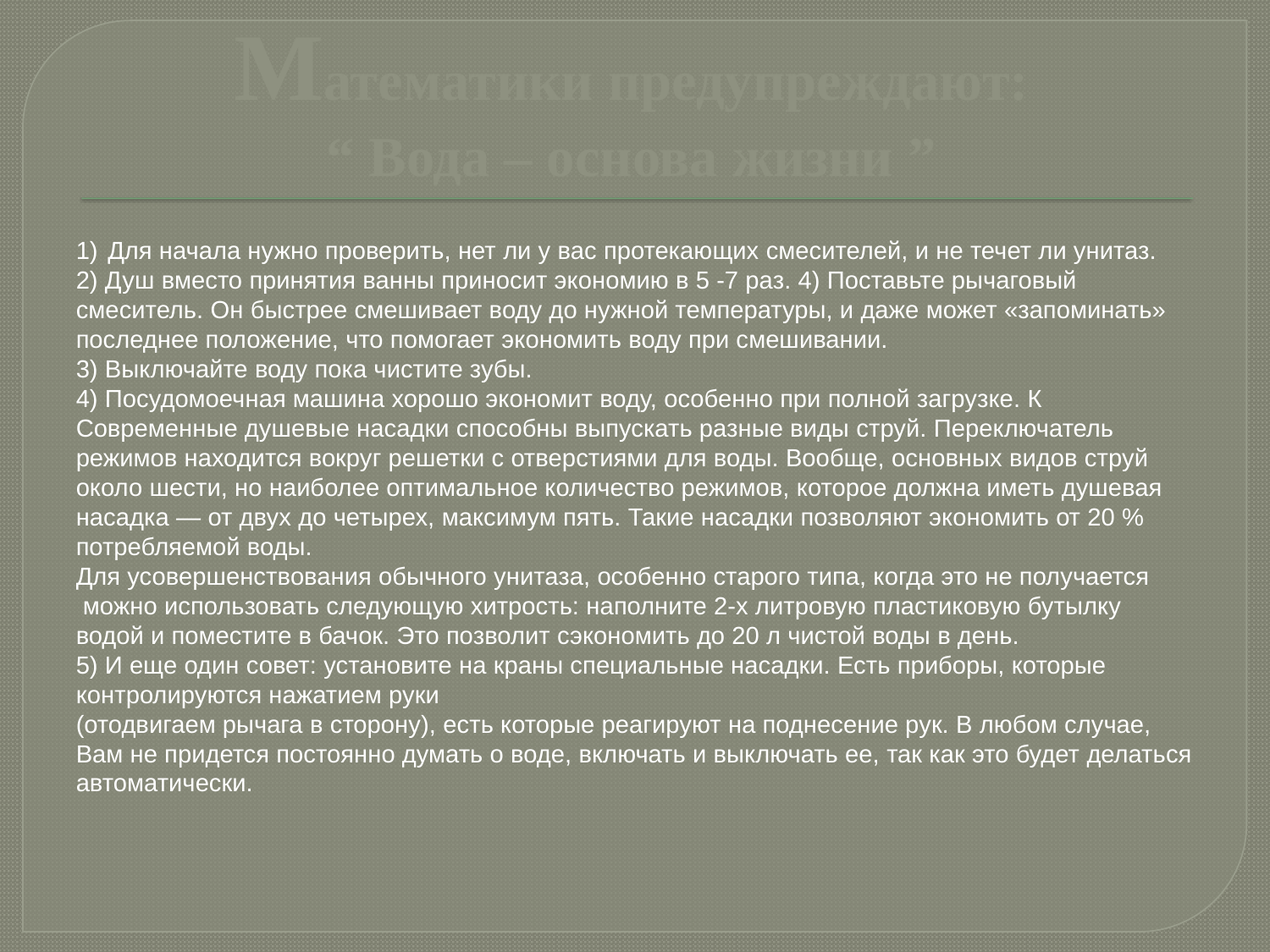

# Математики предупреждают:
“ Вода – основа жизни ”
Для начала нужно проверить, нет ли у вас протекающих смесителей, и не течет ли унитаз.
2) Душ вместо принятия ванны приносит экономию в 5 -7 раз. 4) Поставьте рычаговый смеситель. Он быстрее смешивает воду до нужной температуры, и даже может «запоминать» последнее положение, что помогает экономить воду при смешивании.
3) Выключайте воду пока чистите зубы.
4) Посудомоечная машина хорошо экономит воду, особенно при полной загрузке. К
Современные душевые насадки способны выпускать разные виды струй. Переключатель режимов находится вокруг решетки с отверстиями для воды. Вообще, основных видов струй около шести, но наиболее оптимальное количество режимов, которое должна иметь душевая насадка — от двух до четырех, максимум пять. Такие насадки позволяют экономить от 20 % потребляемой воды.
Для усовершенствования обычного унитаза, особенно старого типа, когда это не получается  можно использовать следующую хитрость: наполните 2-х литровую пластиковую бутылку водой и поместите в бачок. Это позволит сэкономить до 20 л чистой воды в день.
5) И еще один совет: установите на краны специальные насадки. Есть приборы, которые контролируются нажатием руки
(отодвигаем рычага в сторону), есть которые реагируют на поднесение рук. В любом случае, Вам не придется постоянно думать о воде, включать и выключать ее, так как это будет делаться автоматически.